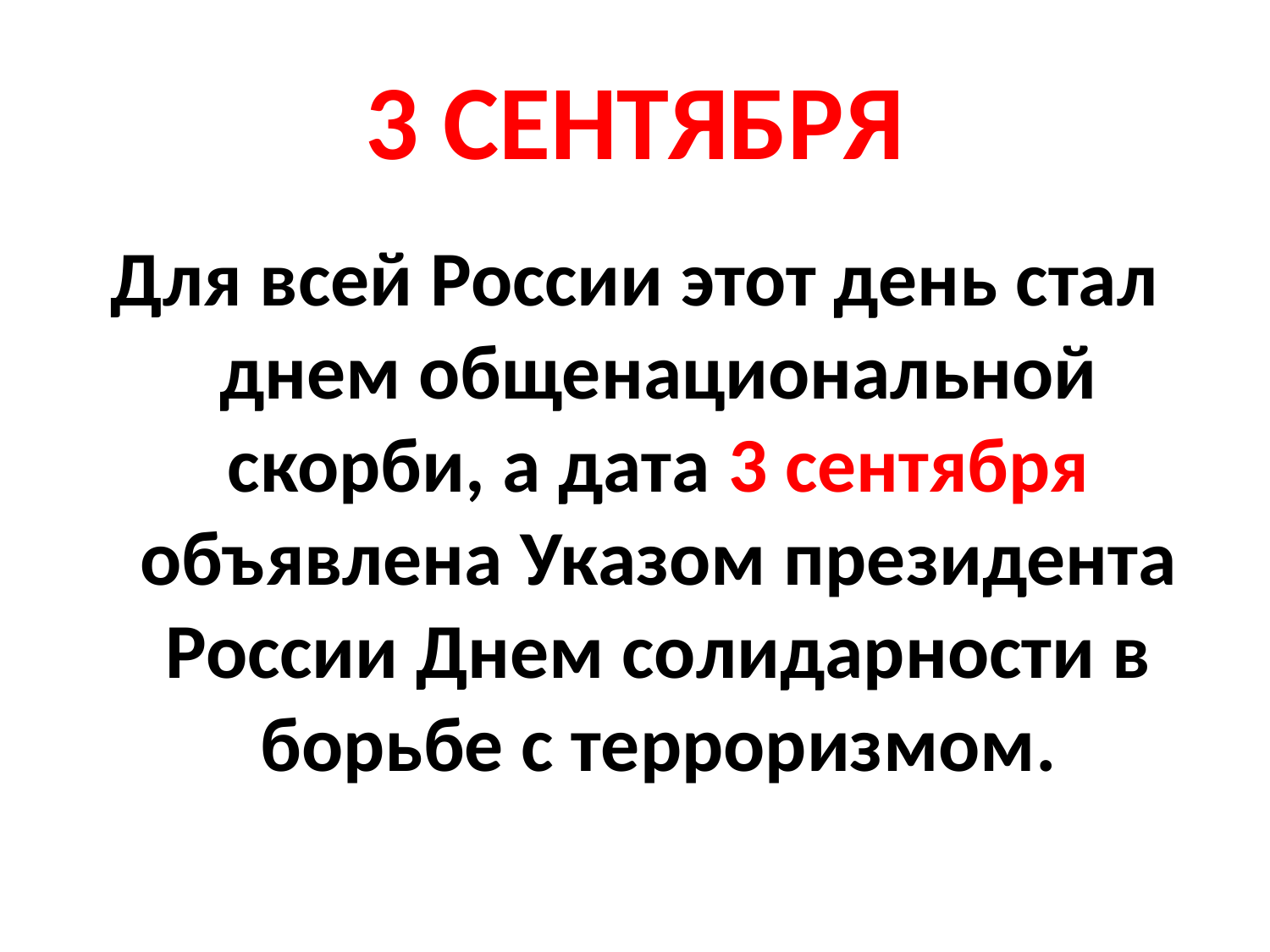

# 3 СЕНТЯБРЯ
Для всей России этот день стал днем общенациональной скорби, а дата 3 сентября объявлена Указом президента России Днем солидарности в борьбе с терроризмом.